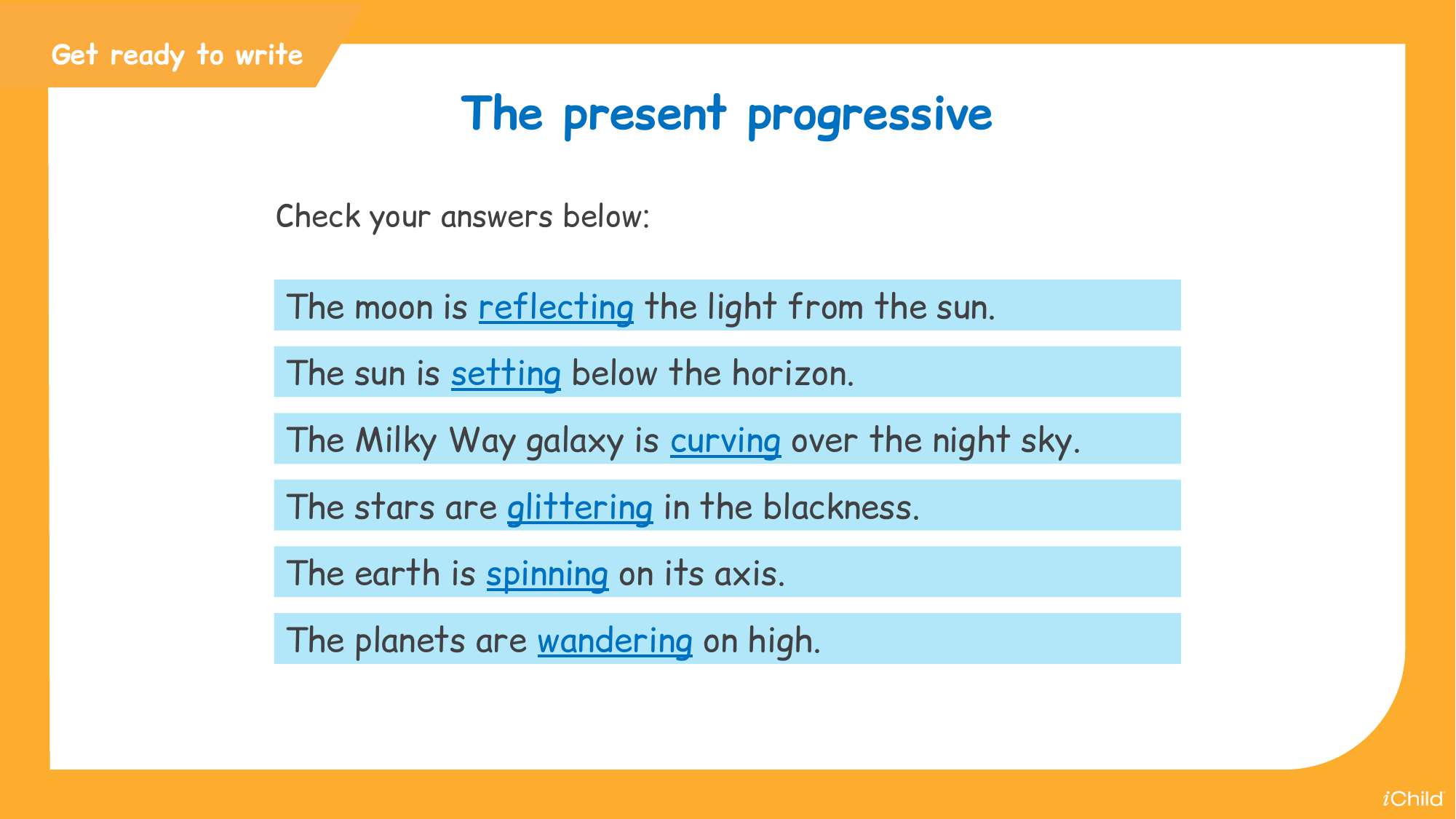

Get ready to write
The present progressive
Check your answers below:

The moon is reflecting the light from the sun.
The sun is setting below the horizon.
The Milky Way galaxy is curving over the night sky.
The stars are glittering in the blackness.
The earth is spinning on its axis.
The planets are wandering on high.